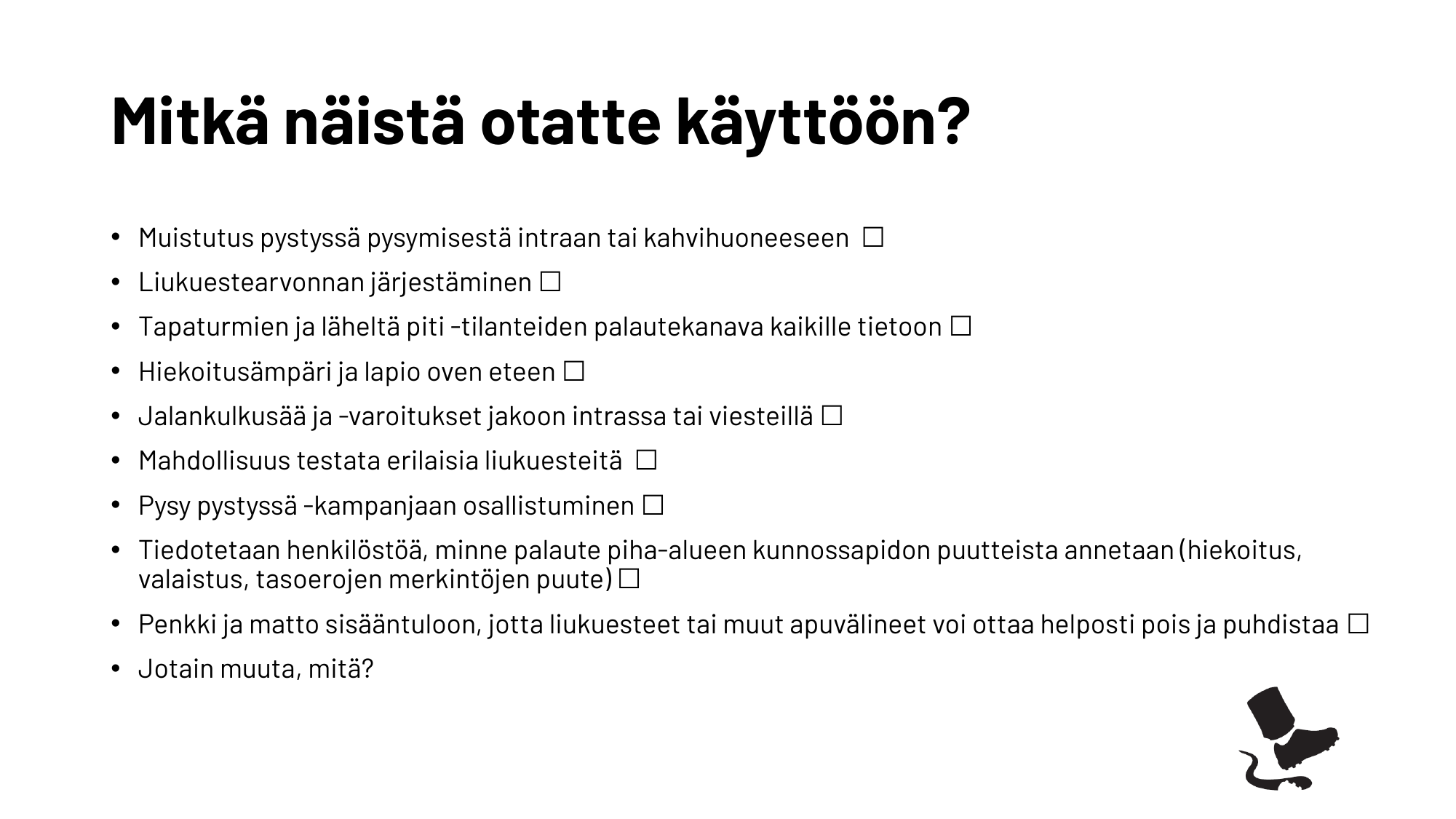

# Mitkä näistä otatte käyttöön?
Muistutus pystyssä pysymisestä intraan tai kahvihuoneeseen  ☐
Liukuestearvonnan järjestäminen ☐
Tapaturmien ja läheltä piti -tilanteiden palautekanava kaikille tietoon ☐
Hiekoitusämpäri ja lapio oven eteen ☐
Jalankulkusää ja -varoitukset jakoon intrassa tai viesteillä ☐
Mahdollisuus testata erilaisia liukuesteitä  ☐
Pysy pystyssä -kampanjaan osallistuminen ☐
Tiedotetaan henkilöstöä, minne palaute piha-alueen kunnossapidon puutteista annetaan (hiekoitus, valaistus, tasoerojen merkintöjen puute) ☐
Penkki ja matto sisääntuloon, jotta liukuesteet tai muut apuvälineet voi ottaa helposti pois ja puhdistaa ☐
Jotain muuta, mitä?